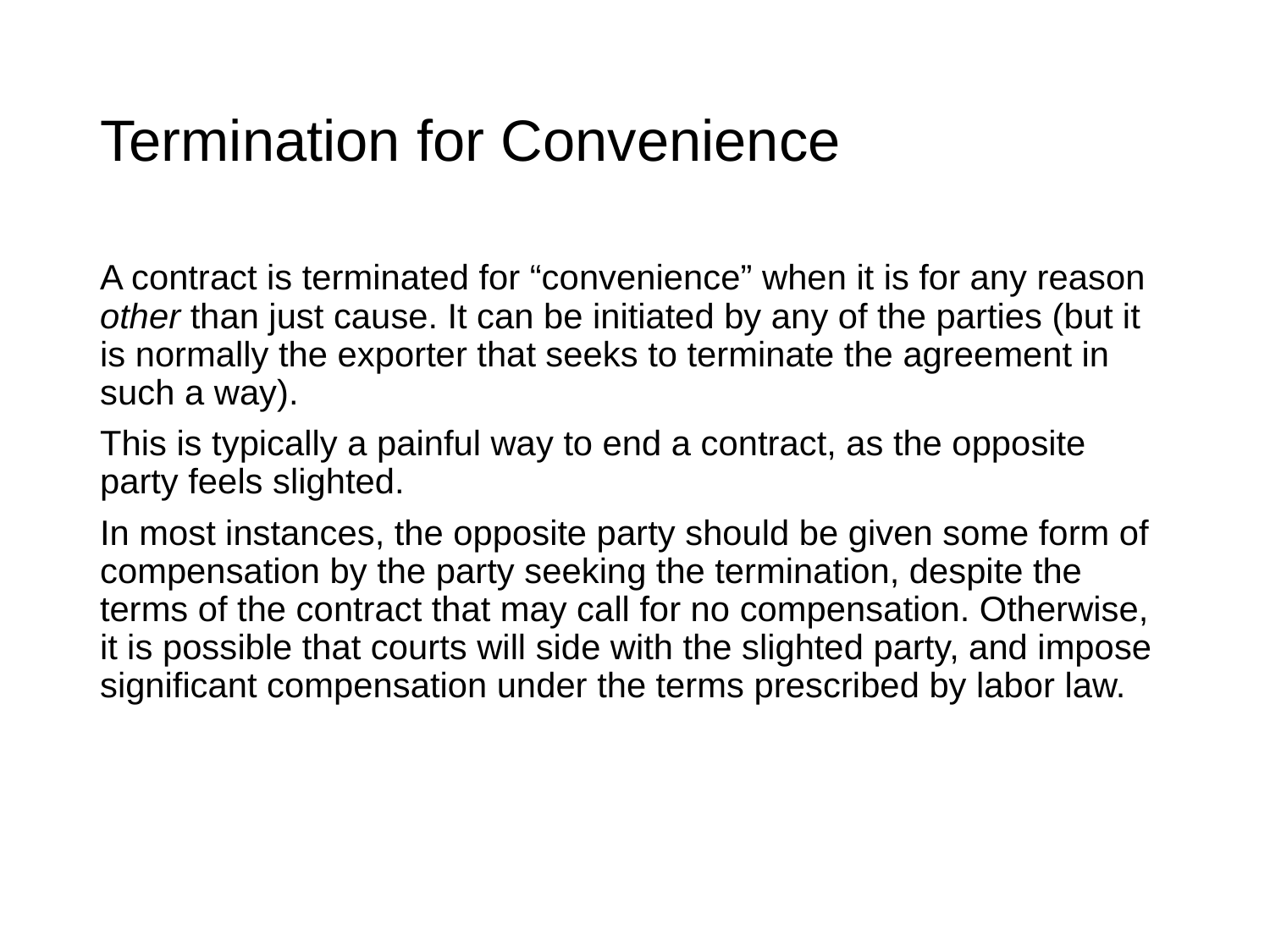

# Termination for Convenience
A contract is terminated for “convenience” when it is for any reason other than just cause. It can be initiated by any of the parties (but it is normally the exporter that seeks to terminate the agreement in such a way).
This is typically a painful way to end a contract, as the opposite party feels slighted.
In most instances, the opposite party should be given some form of compensation by the party seeking the termination, despite the terms of the contract that may call for no compensation. Otherwise, it is possible that courts will side with the slighted party, and impose significant compensation under the terms prescribed by labor law.